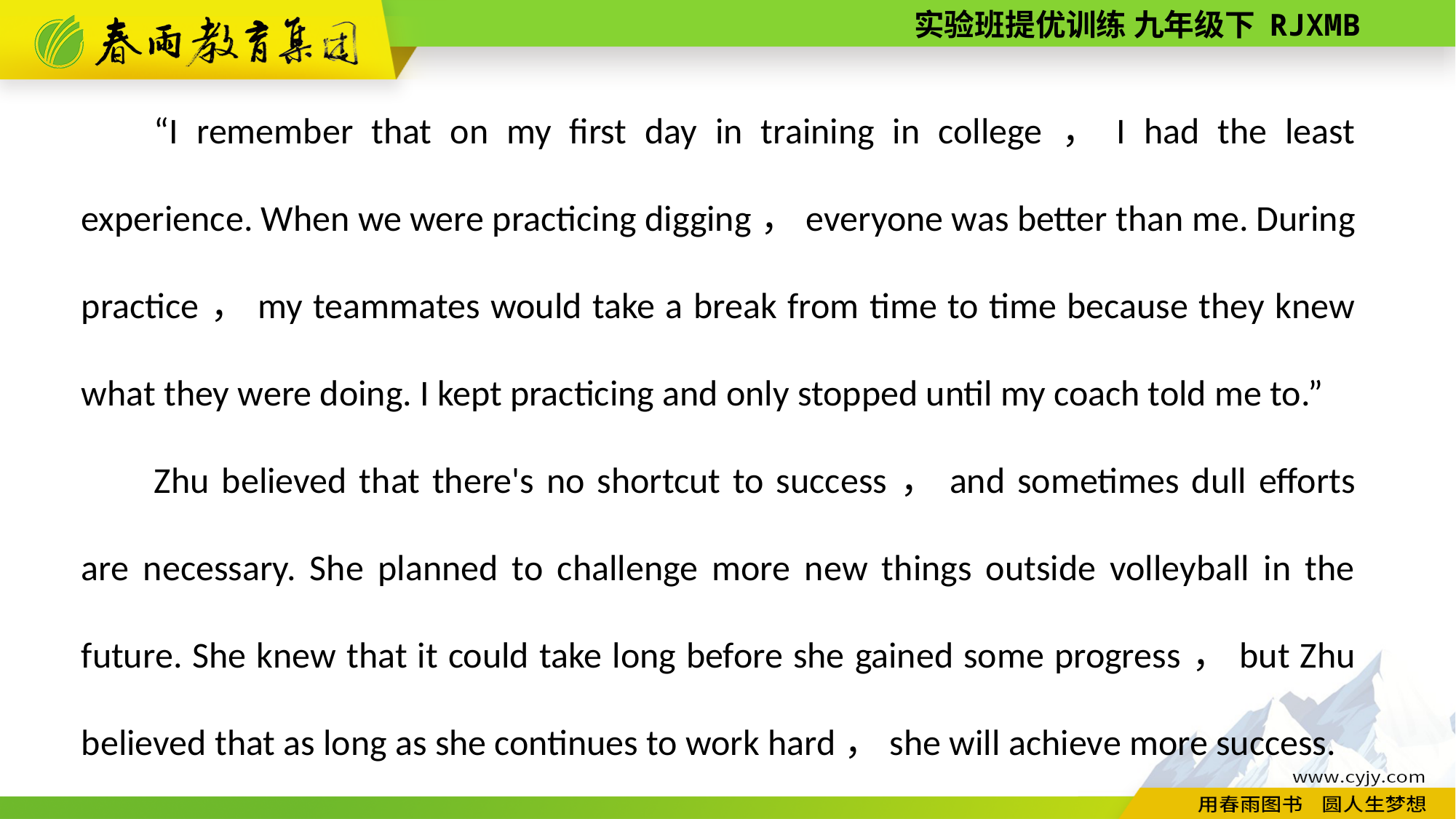

“I remember that on my first day in training in college，I had the least experience. When we were practicing digging，everyone was better than me. During practice，my teammates would take a break from time to time because they knew what they were doing. I kept practicing and only stopped until my coach told me to.”
Zhu believed that there's no shortcut to success，and sometimes dull efforts are necessary. She planned to challenge more new things outside volleyball in the future. She knew that it could take long before she gained some progress，but Zhu believed that as long as she continues to work hard，she will achieve more success.